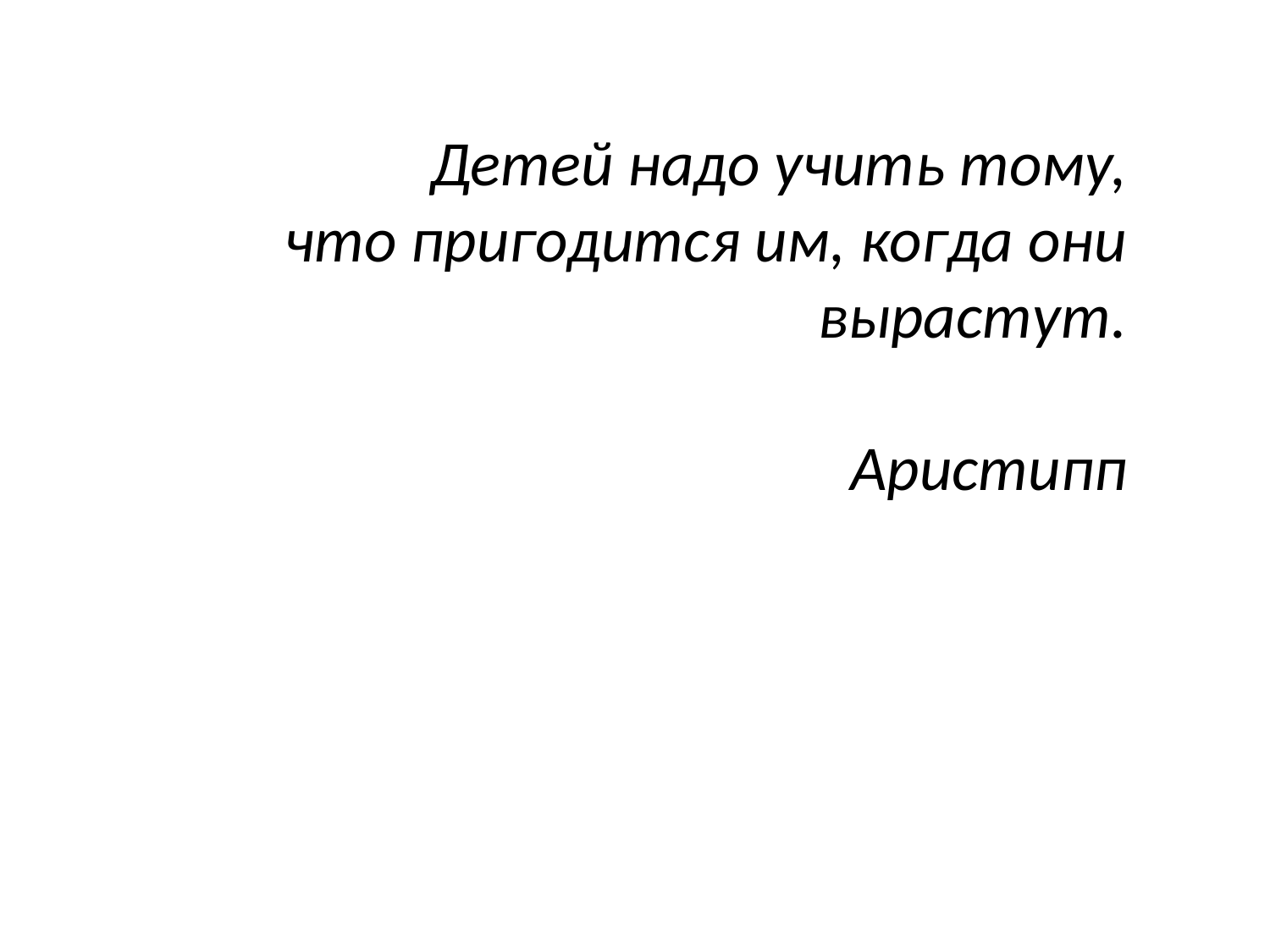

Детей надо учить тому,
что пригодится им, когда они вырастут.
Аристипп